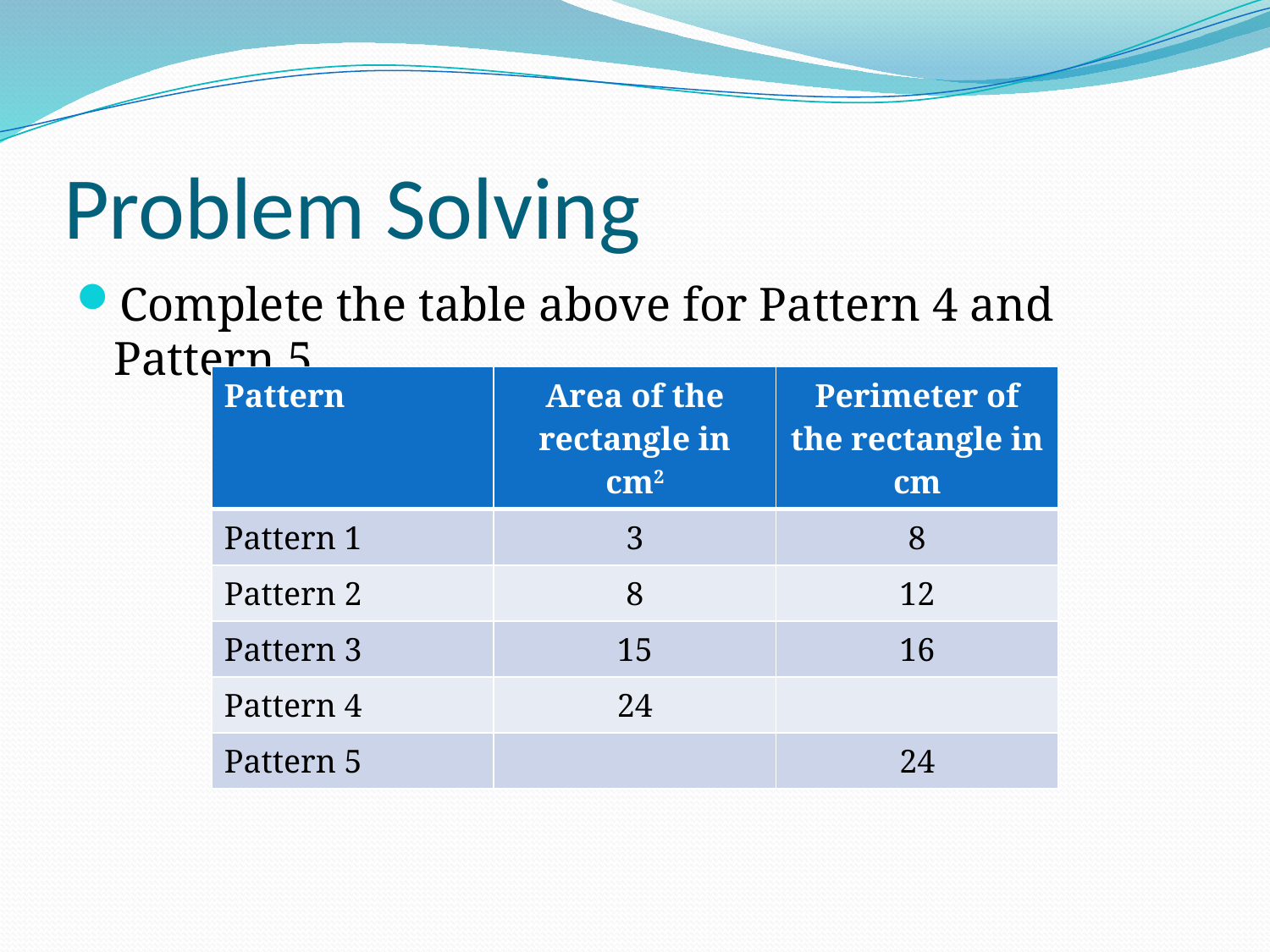

# Problem Solving
Complete the table above for Pattern 4 and Pattern 5.

| Pattern | Area of the rectangle in cm2 | Perimeter of the rectangle in cm |
| --- | --- | --- |
| Pattern 1 | 3 | 8 |
| Pattern 2 | 8 | 12 |
| Pattern 3 | 15 | 16 |
| Pattern 4 | 24 |  |
| Pattern 5 |  | 24 |